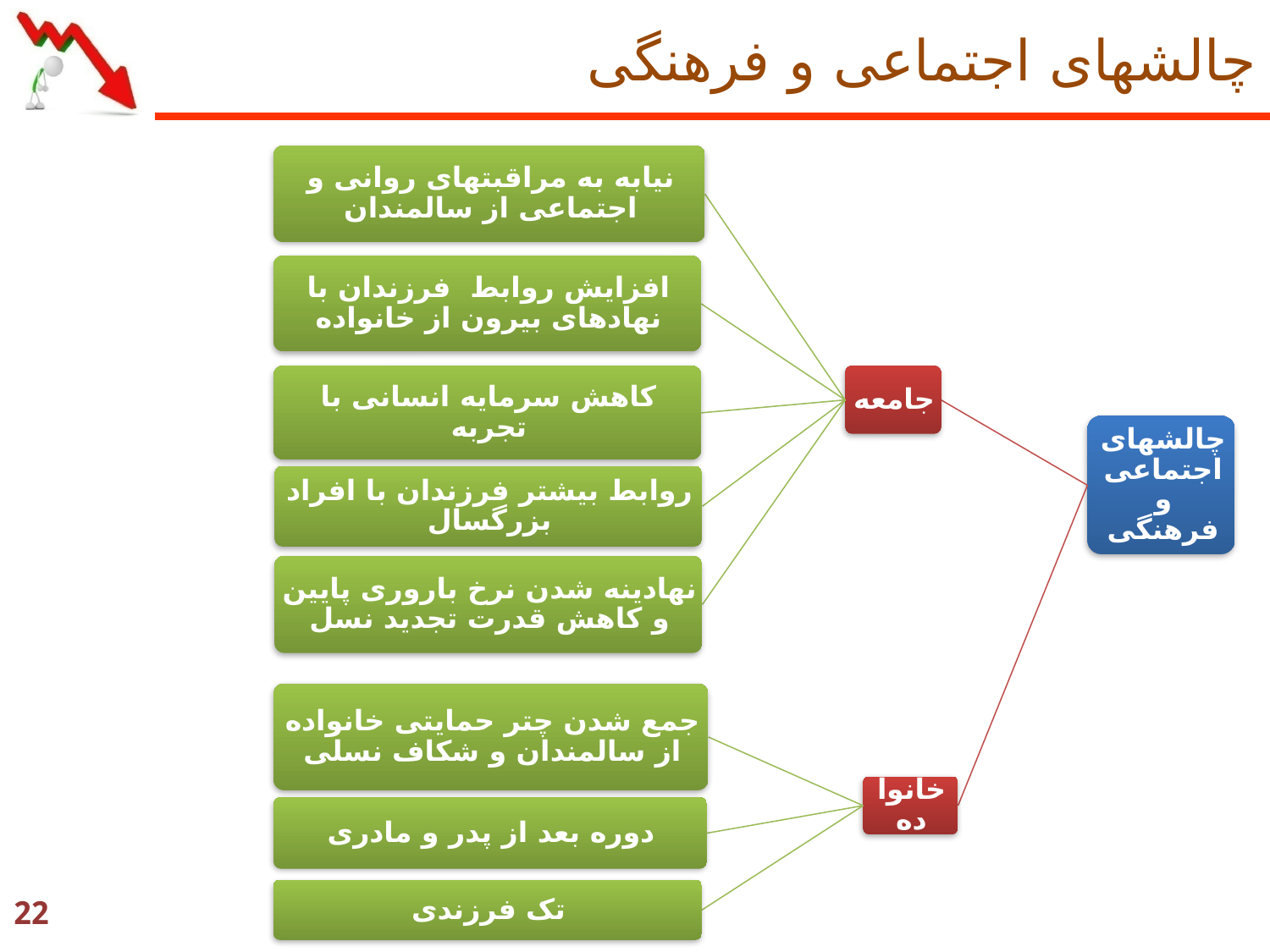

# چالشهای اجتماعی و فرهنگی
چالشهای اجتماعی و فرهنگی

جامعه

نیابه به مراقبتهای روانی و اجتماعی از سالمندان

کاهش سرمایه انسانی با تجربه

افزایش روابط  فرزندان با نهادهای بیرون از خانواده

روابط بیشتر فرزندان با افراد بزرگسال

نهادینه شدن نرخ باروری پایین و کاهش قدرت تجدید نسل

خانوا ده

تک فرزندی

جمع شدن چتر حمایتی خانواده از سالمندان و شکاف نسلی

دوره بعد از پدر و مادری